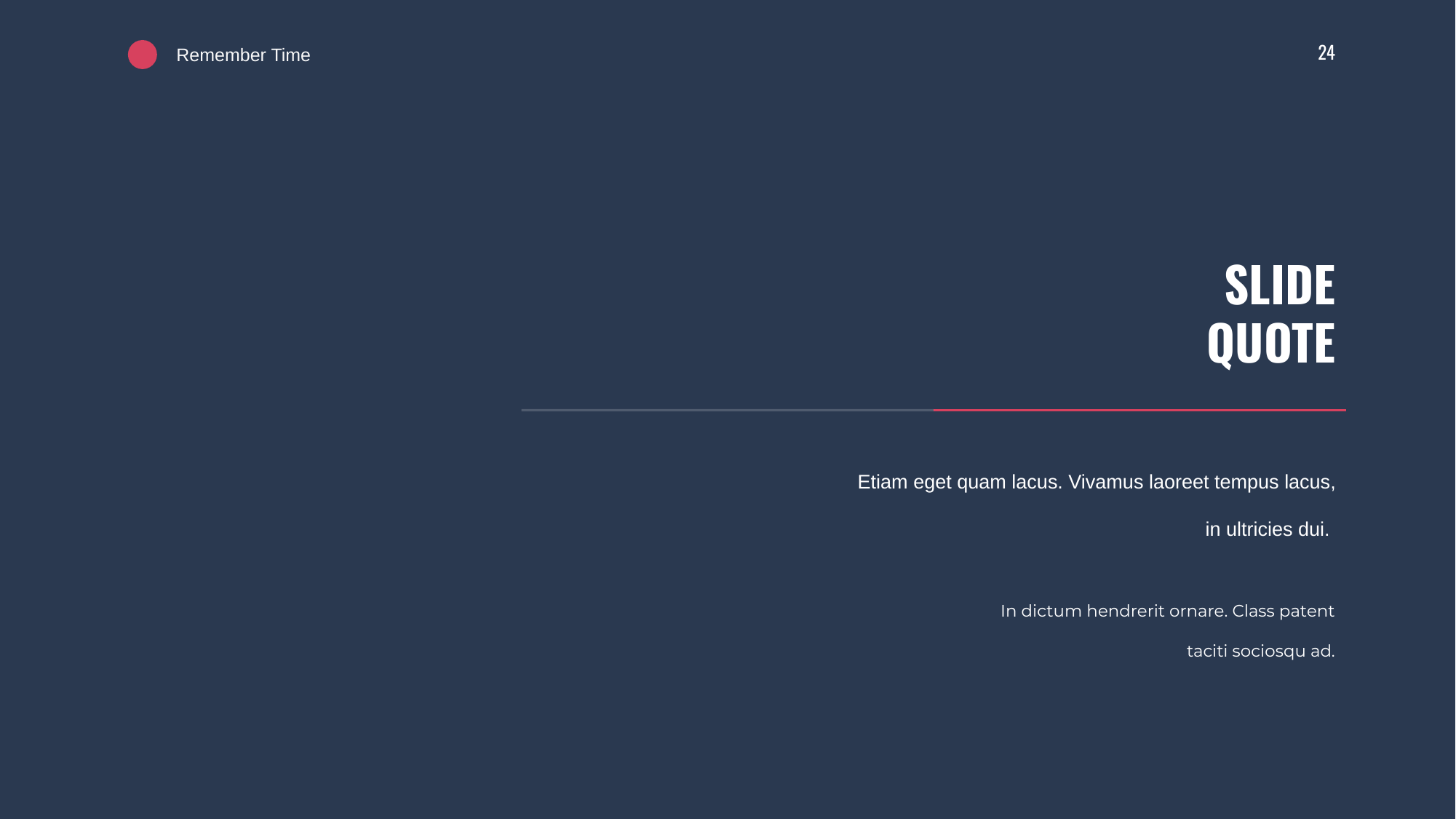

24
Remember Time

SLIDE
QUOTE
Etiam eget quam lacus. Vivamus laoreet tempus lacus, in ultricies dui.

In dictum hendrerit ornare. Class patent
 taciti sociosqu ad.